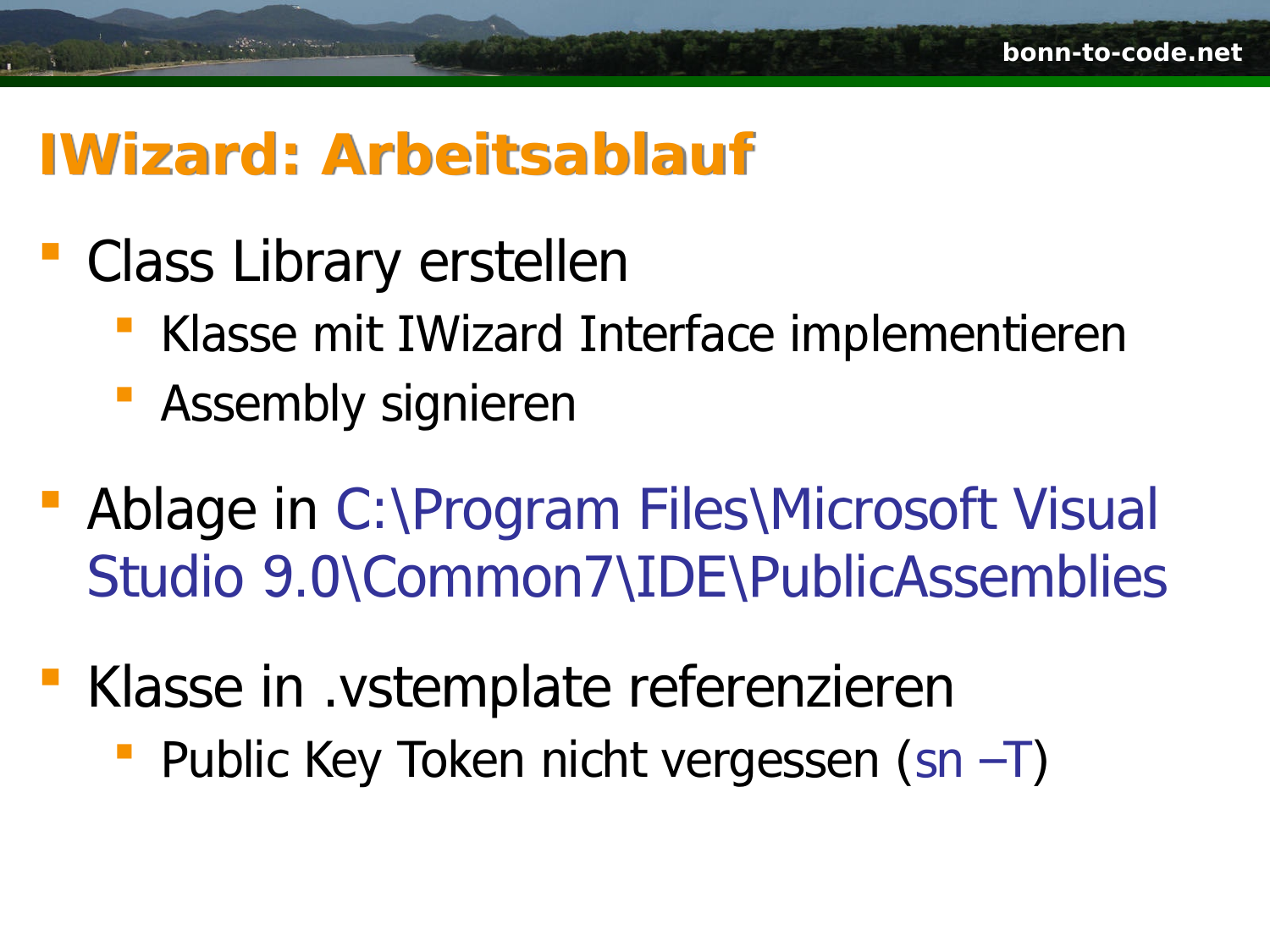

# IWizard: Arbeitsablauf
Class Library erstellen
Klasse mit IWizard Interface implementieren
Assembly signieren
Ablage in C:\Program Files\Microsoft Visual Studio 9.0\Common7\IDE\PublicAssemblies
Klasse in .vstemplate referenzieren
Public Key Token nicht vergessen (sn –T)